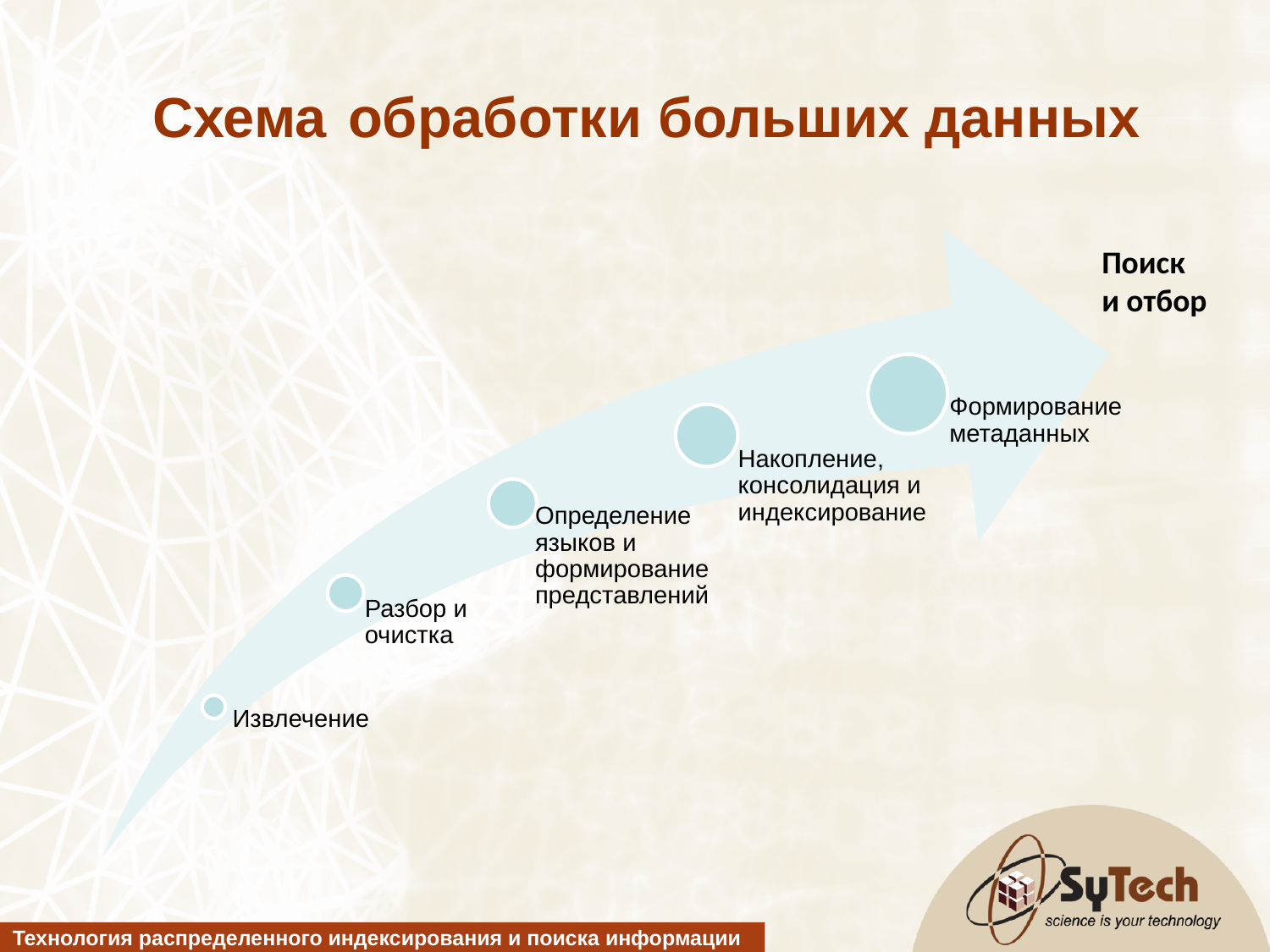

Схема обработки больших данных
Извлечение
Разбор и очистка
Определение языков и формирование представлений
Накопление, консолидация и индексирование
Формирование метаданных
Поиск     и отбор
Технология распределенного индексирования и поиска информации